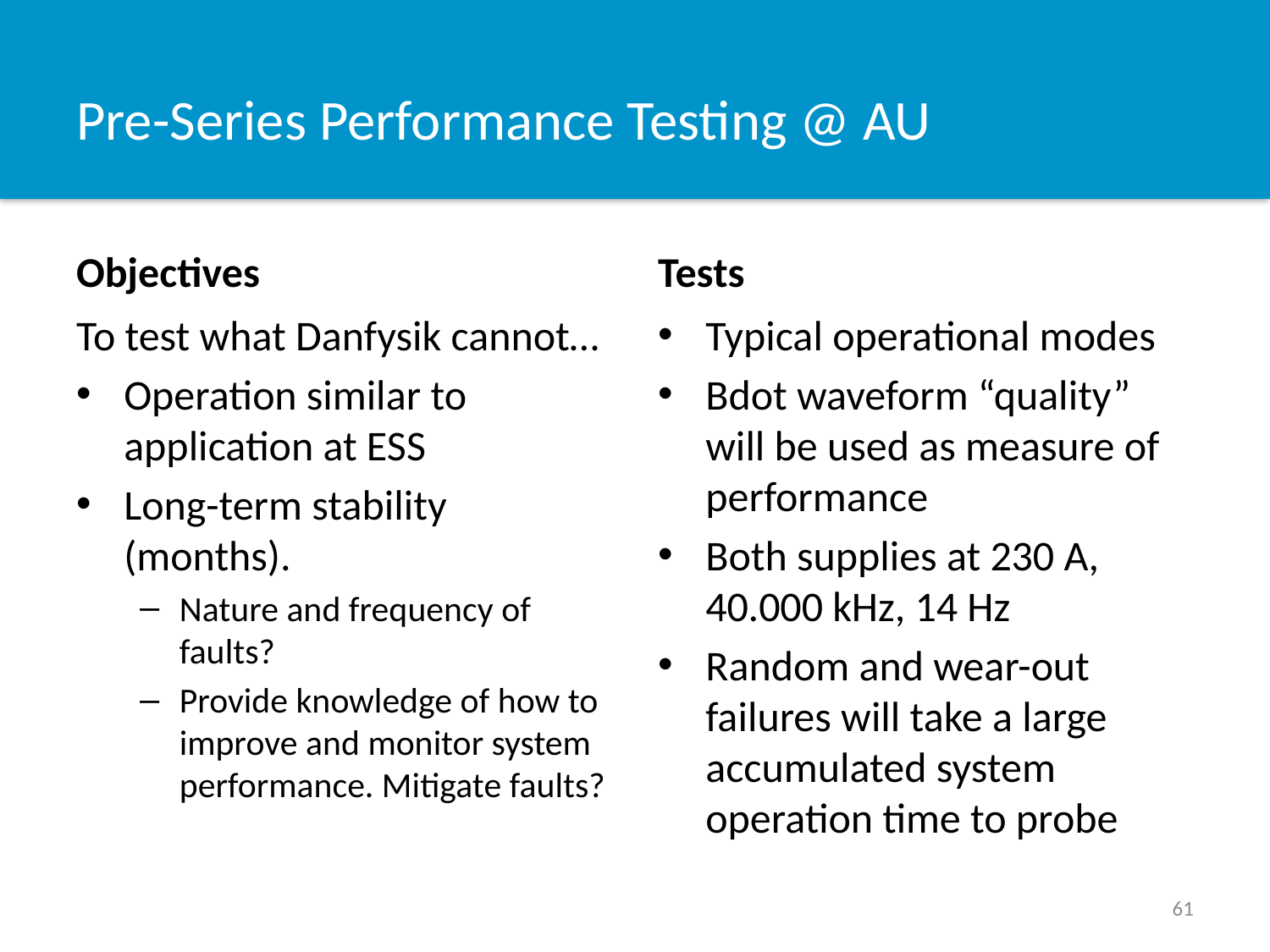

# Pre-Series Performance Testing @ AU
Objectives
Tests
To test what Danfysik cannot…
Operation similar to application at ESS
Long-term stability (months).
Nature and frequency of faults?
Provide knowledge of how to improve and monitor system performance. Mitigate faults?
Typical operational modes
Bdot waveform “quality” will be used as measure of performance
Both supplies at 230 A, 40.000 kHz, 14 Hz
Random and wear-out failures will take a large accumulated system operation time to probe
61